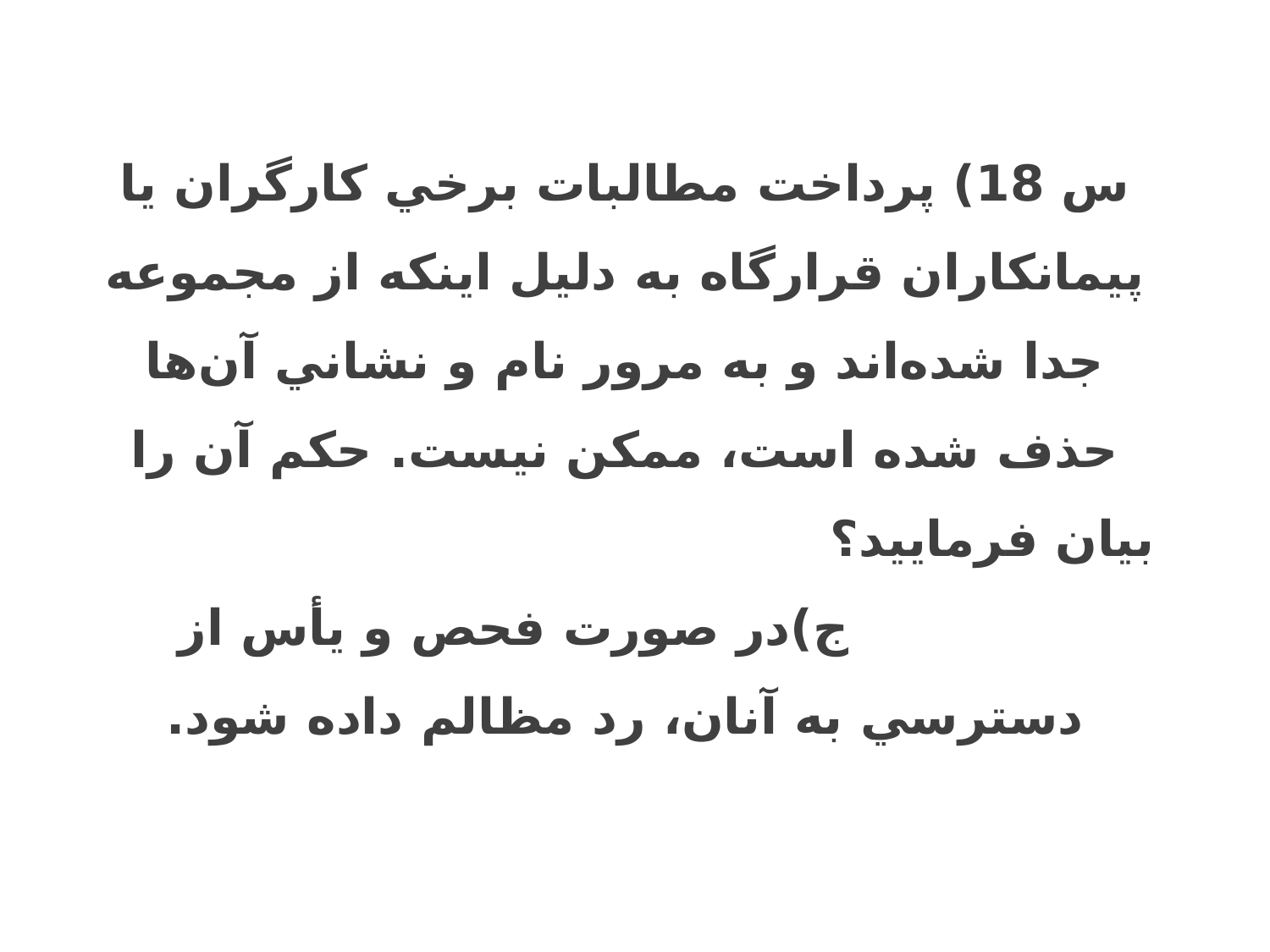

س 18) پرداخت مطالبات برخي كارگران يا پيمانكاران قرارگاه به دليل اينكه از مجموعه جدا شده‌اند و به مرور نام و نشاني آن‌ها حذف شده است، ممكن نيست. حكم آن را بيان فرماييد؟                                                         ج)در صورت فحص و يأس از دسترسي به آنان، رد مظالم داده شود.